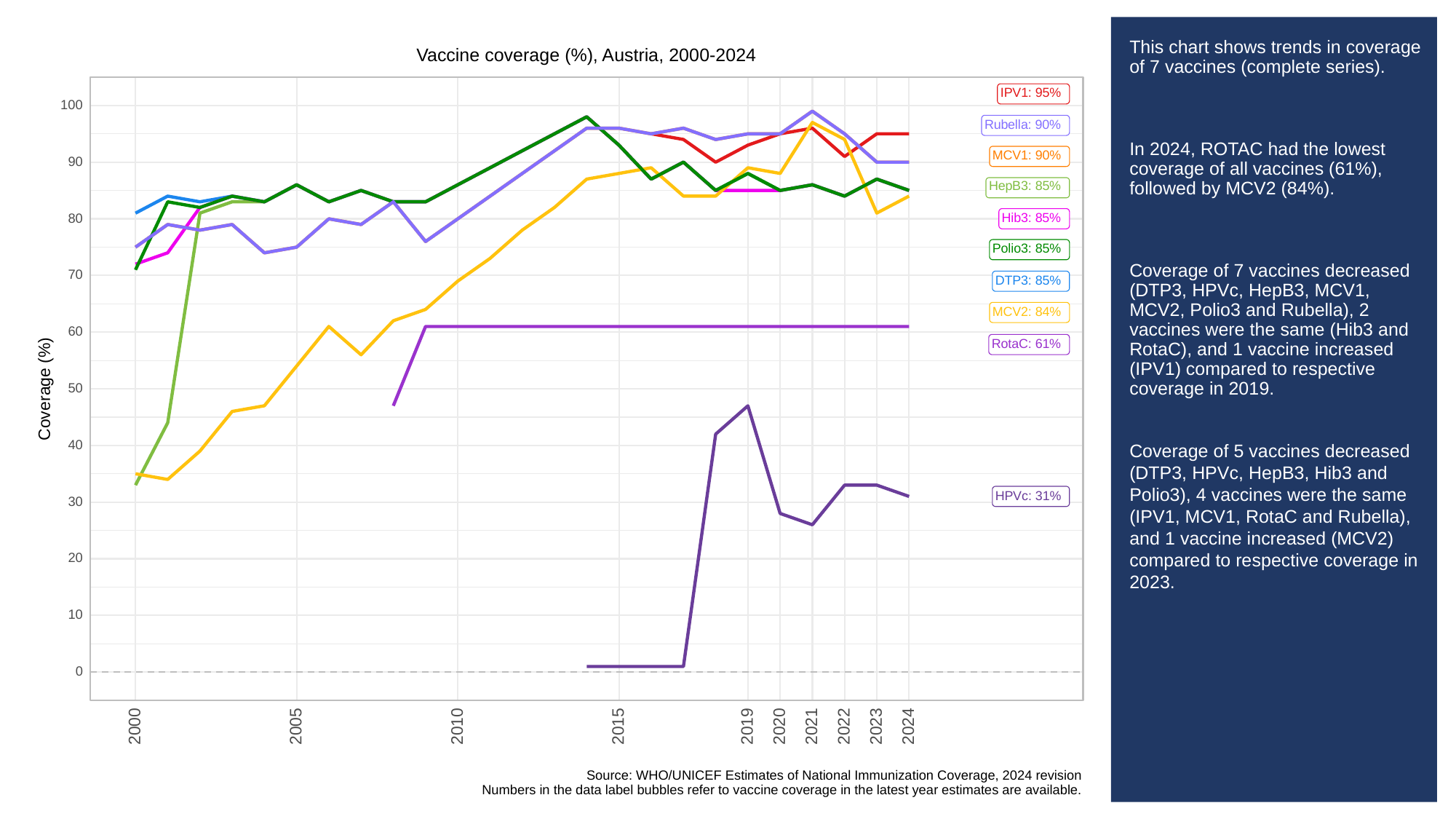

# This chart shows trends in coverage of 7 vaccines (complete series).

In 2024, ROTAC had the lowest coverage of all vaccines (61%), followed by MCV2 (84%).

Coverage of 7 vaccines decreased (DTP3, HPVc, HepB3, MCV1, MCV2, Polio3 and Rubella), 2 vaccines were the same (Hib3 and RotaC), and 1 vaccine increased (IPV1) compared to respective coverage in 2019.

Coverage of 5 vaccines decreased (DTP3, HPVc, HepB3, Hib3 and Polio3), 4 vaccines were the same (IPV1, MCV1, RotaC and Rubella), and 1 vaccine increased (MCV2) compared to respective coverage in 2023.

Vaccine coverage (%), Austria, 2000-2024

IPV1: 95%

100

Rubella: 90%

MCV1: 90%

90

HepB3: 85%

Hib3: 85%
80

Polio3: 85%

70

DTP3: 85%

MCV2: 84%

60

RotaC: 61%

Coverage (%)
50

40

HPVc: 31%

30

20

10

0

2023
2000
2005
2010
2015
2019
2020
2021
2022
2024
Source: WHO/UNICEF Estimates of National Immunization Coverage, 2024 revision
Numbers in the data label bubbles refer to vaccine coverage in the latest year estimates are available.